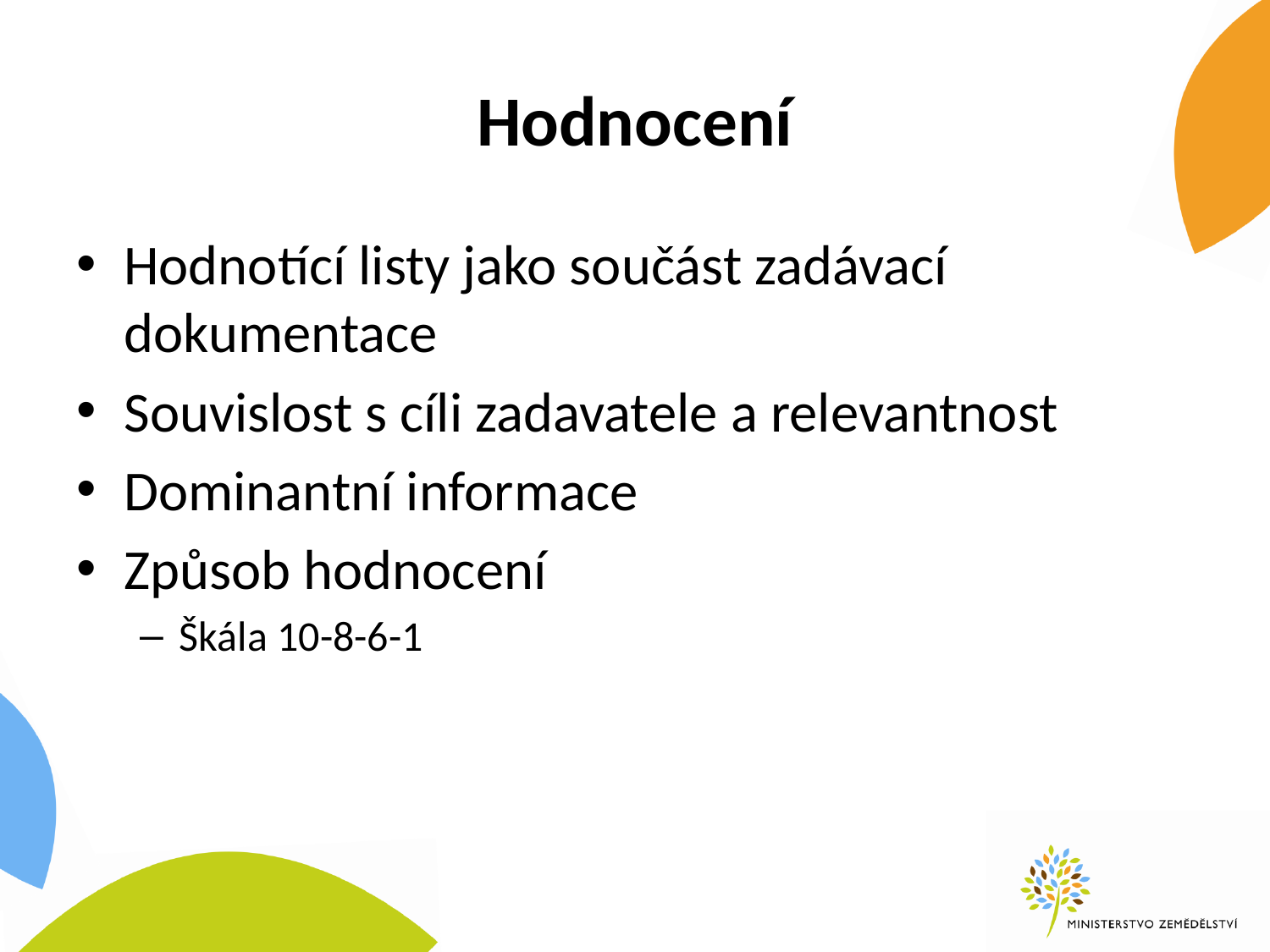

# Hodnocení
Hodnotící listy jako součást zadávací dokumentace
Souvislost s cíli zadavatele a relevantnost
Dominantní informace
Způsob hodnocení
Škála 10-8-6-1